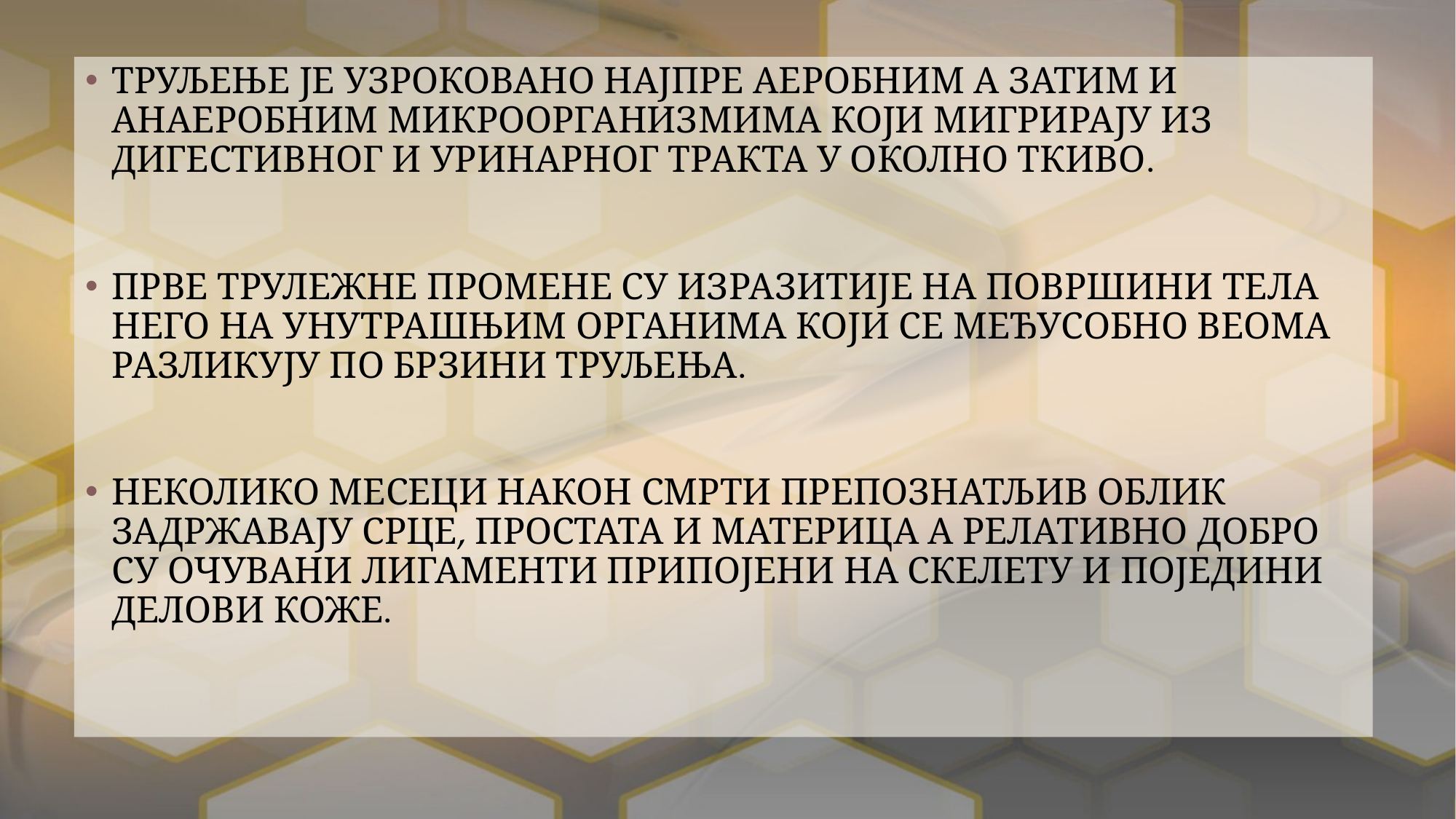

ТРУЉЕЊЕ ЈЕ УЗРОКОВАНО НАЈПРЕ АЕРОБНИМ А ЗАТИМ И АНАЕРОБНИМ МИКРООРГАНИЗМИМА КОЈИ МИГРИРАЈУ ИЗ ДИГЕСТИВНОГ И УРИНАРНОГ ТРАКТА У ОКОЛНО ТКИВО.

ПРВЕ ТРУЛЕЖНЕ ПРОМЕНЕ СУ ИЗРАЗИТИЈЕ НА ПОВРШИНИ ТЕЛА НЕГО НА УНУТРАШЊИМ ОРГАНИМА КОЈИ СЕ МЕЂУСОБНО ВЕОМА РАЗЛИКУЈУ ПО БРЗИНИ ТРУЉЕЊА.

НЕКОЛИКО МЕСЕЦИ НАКОН СМРТИ ПРЕПОЗНАТЉИВ ОБЛИК ЗАДРЖАВАЈУ СРЦЕ, ПРОСТАТА И МАТЕРИЦА А РЕЛАТИВНО ДОБРО СУ ОЧУВАНИ ЛИГАМЕНТИ ПРИПОЈЕНИ НА СКЕЛЕТУ И ПОЈЕДИНИ ДЕЛОВИ КОЖЕ.